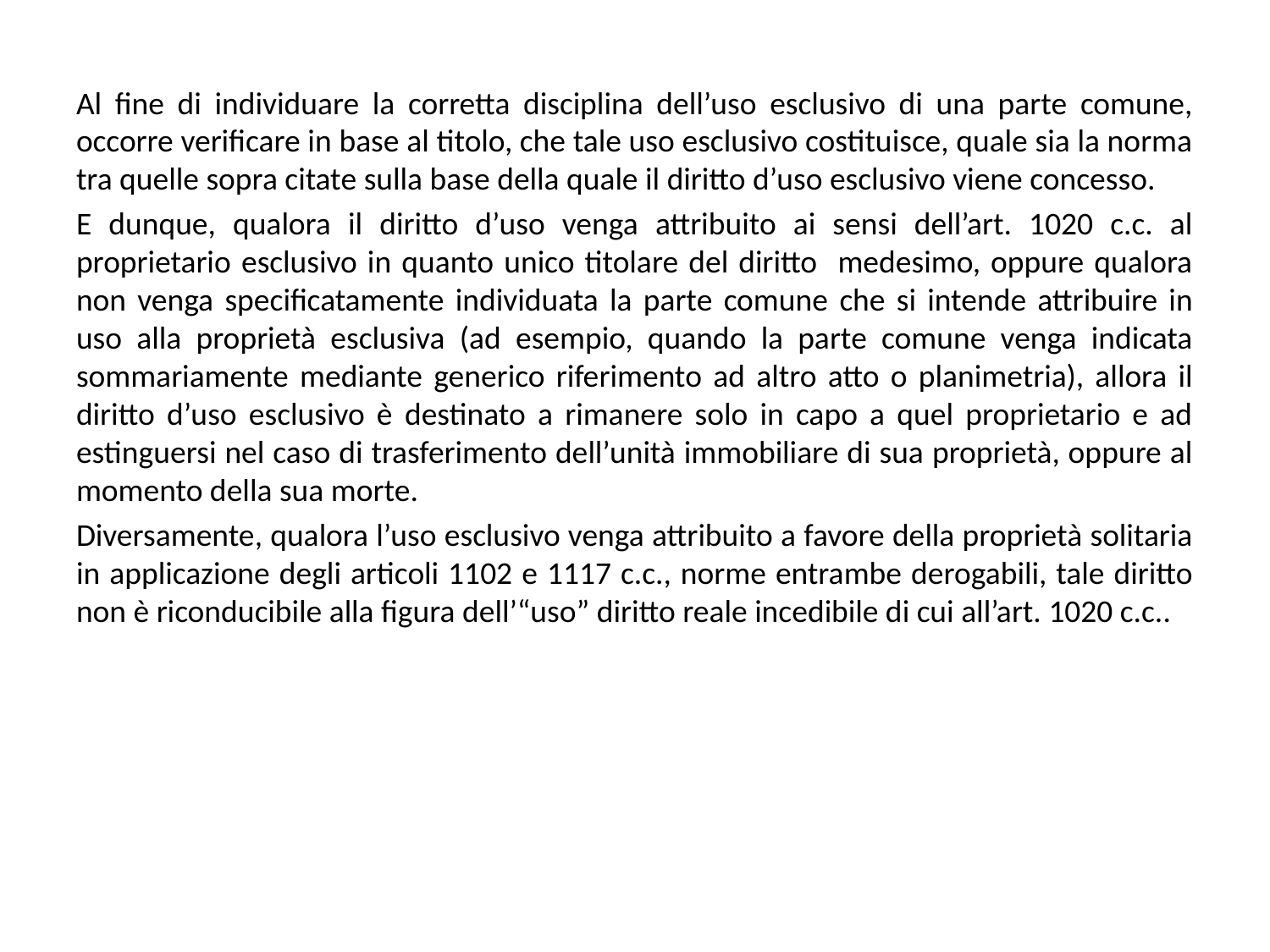

Al fine di individuare la corretta disciplina dell’uso esclusivo di una parte comune, occorre verificare in base al titolo, che tale uso esclusivo costituisce, quale sia la norma tra quelle sopra citate sulla base della quale il diritto d’uso esclusivo viene concesso.
E dunque, qualora il diritto d’uso venga attribuito ai sensi dell’art. 1020 c.c. al proprietario esclusivo in quanto unico titolare del diritto  medesimo, oppure qualora non venga specificatamente individuata la parte comune che si intende attribuire in uso alla proprietà esclusiva (ad esempio, quando la parte comune venga indicata sommariamente mediante generico riferimento ad altro atto o planimetria), allora il diritto d’uso esclusivo è destinato a rimanere solo in capo a quel proprietario e ad estinguersi nel caso di trasferimento dell’unità immobiliare di sua proprietà, oppure al momento della sua morte.
Diversamente, qualora l’uso esclusivo venga attribuito a favore della proprietà solitaria in applicazione degli articoli 1102 e 1117 c.c., norme entrambe derogabili, tale diritto non è riconducibile alla figura dell’“uso” diritto reale incedibile di cui all’art. 1020 c.c..